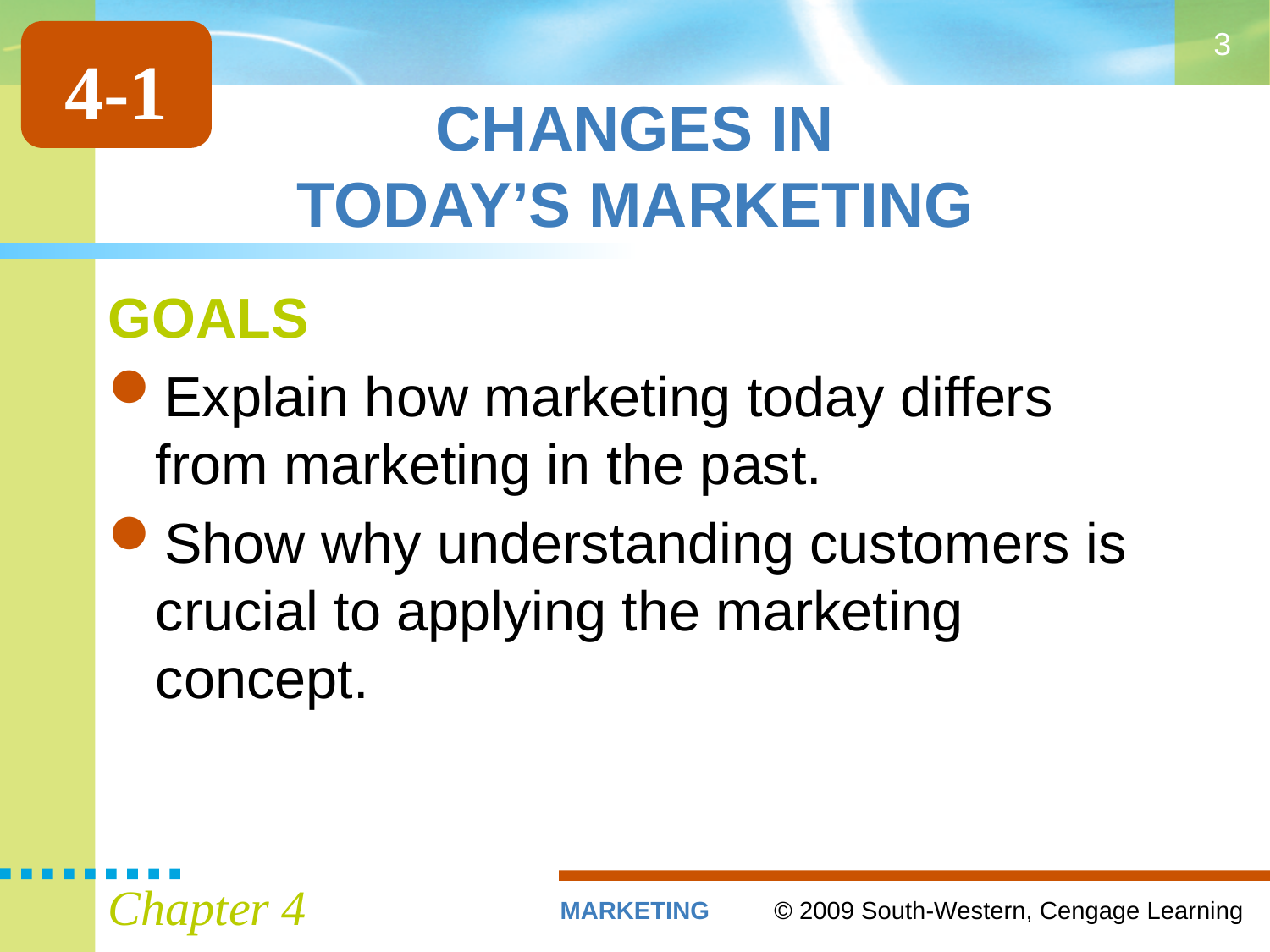

3
4-1
# CHANGES IN TODAY’S MARKETING
GOALS
Explain how marketing today differs from marketing in the past.
Show why understanding customers is crucial to applying the marketing concept.

Chapter 4